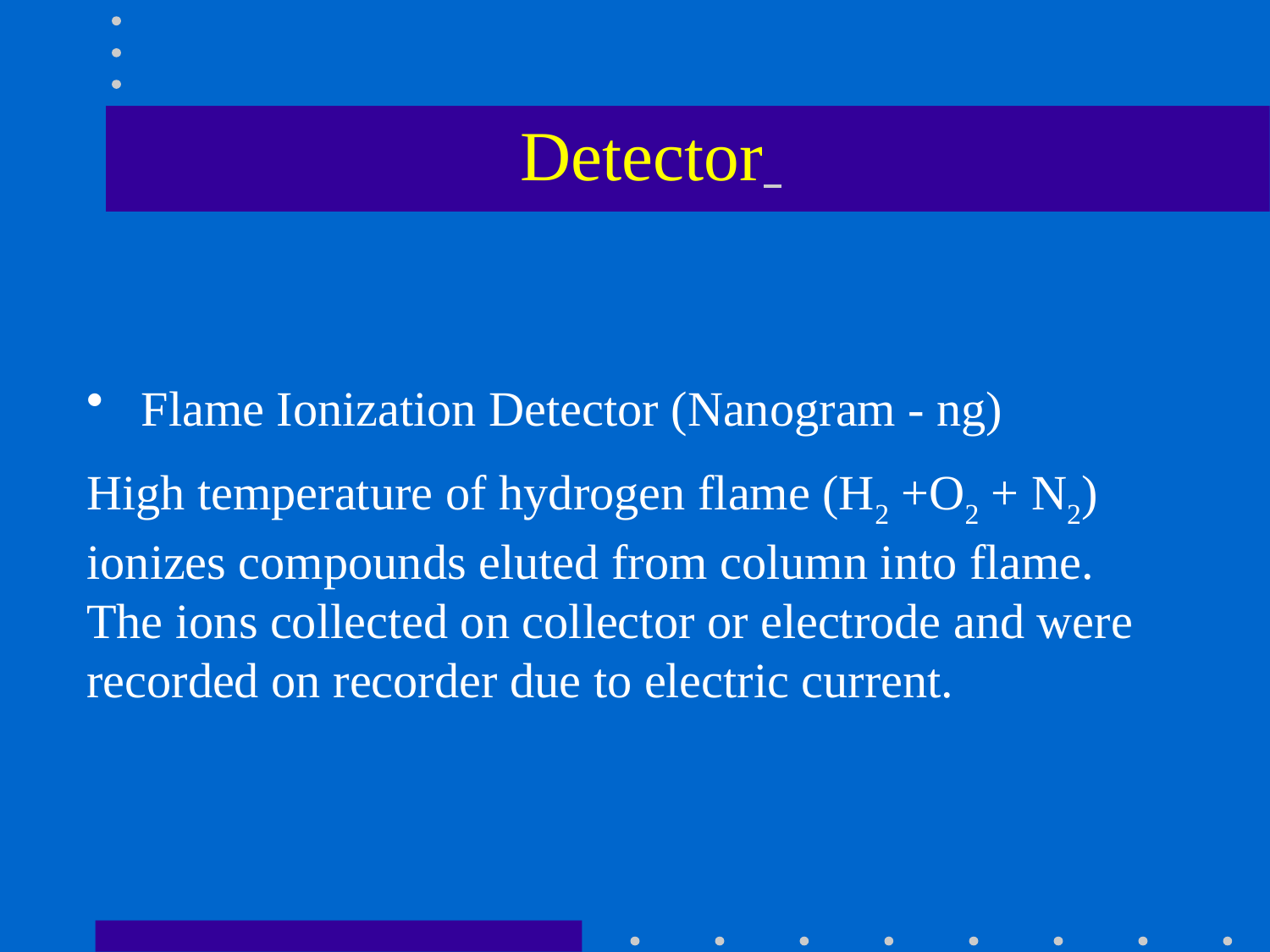

Detector
  Flame Ionization Detector (Nanogram - ng)
High temperature of hydrogen flame (H2 +O2 + N2) ionizes compounds eluted from column into flame.  The ions collected on collector or electrode and were recorded on recorder due to electric current.